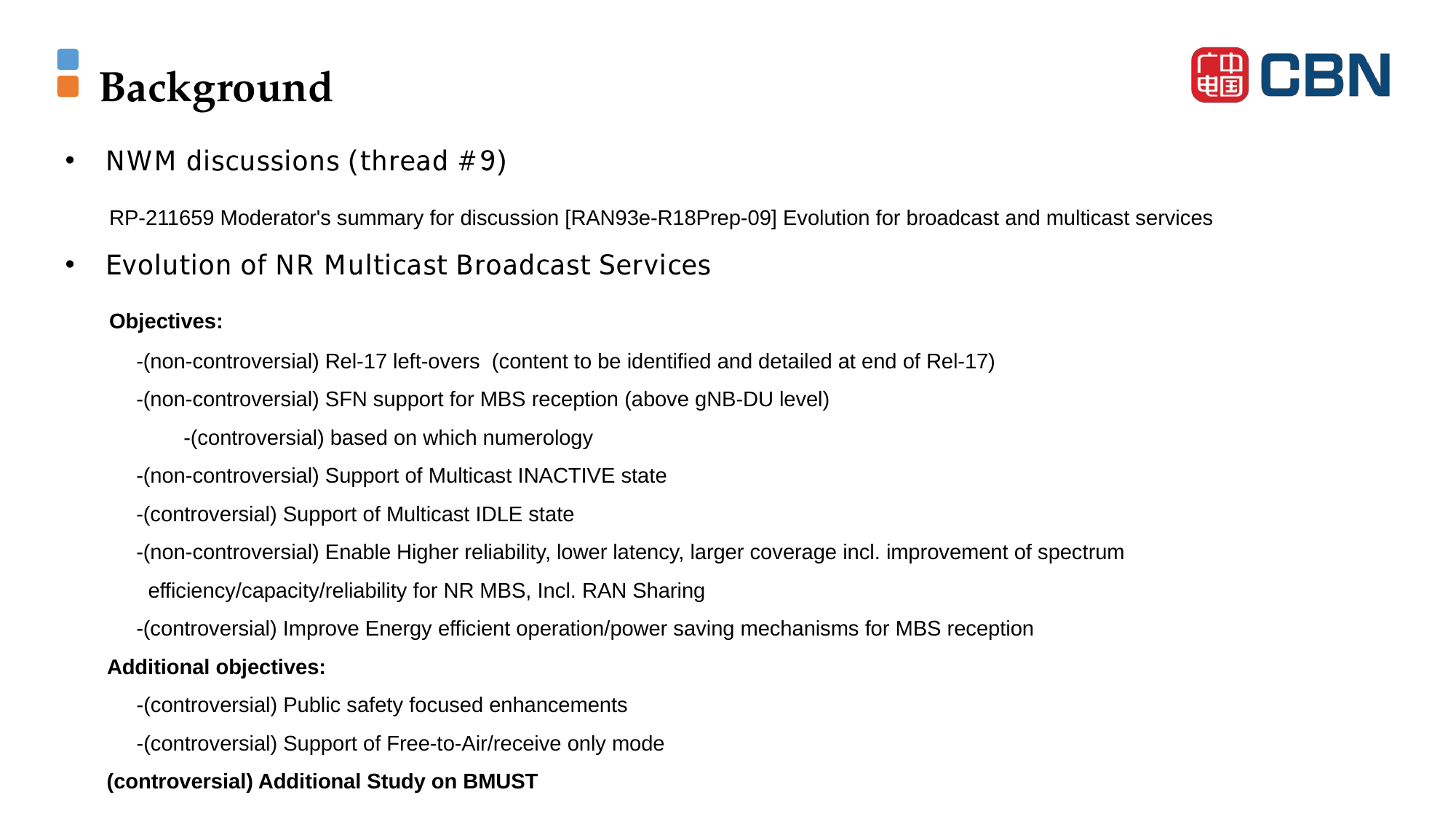

# Background
NWM discussions (thread #9)
      RP-211659 Moderator's summary for discussion [RAN93e-R18Prep-09] Evolution for broadcast and multicast services
Evolution of NR Multicast Broadcast Services
      Objectives:
            -(non-controversial) Rel-17 left-overs  (content to be identified and detailed at end of Rel-17)
            -(non-controversial) SFN support for MBS reception (above gNB-DU level)
                    -(controversial) based on which numerology
            -(non-controversial) Support of Multicast INACTIVE state
            -(controversial) Support of Multicast IDLE state
            -(non-controversial) Enable Higher reliability, lower latency, larger coverage incl. improvement of spectrum
              efficiency/capacity/reliability for NR MBS, Incl. RAN Sharing
            -(controversial) Improve Energy efficient operation/power saving mechanisms for MBS reception
     Additional objectives:
          -(controversial) Public safety focused enhancements
          -(controversial) Support of Free-to-Air/receive only mode
       (controversial) Additional Study on BMUST